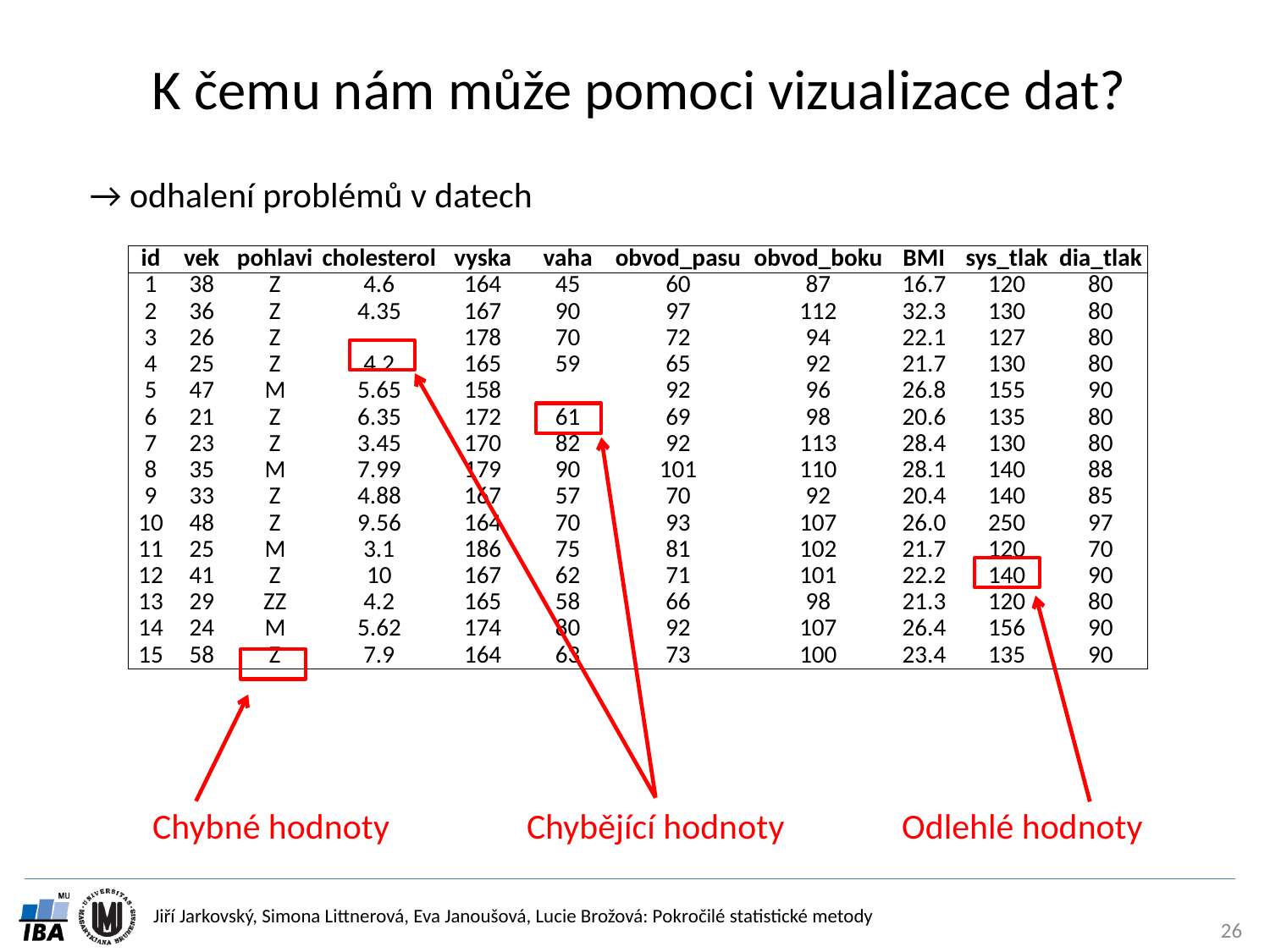

# K čemu nám může pomoci vizualizace dat?
→ odhalení problémů v datech
| id | vek | pohlavi | cholesterol | vyska | vaha | obvod\_pasu | obvod\_boku | BMI | sys\_tlak | dia\_tlak |
| --- | --- | --- | --- | --- | --- | --- | --- | --- | --- | --- |
| 1 | 38 | Z | 4.6 | 164 | 45 | 60 | 87 | 16.7 | 120 | 80 |
| 2 | 36 | Z | 4.35 | 167 | 90 | 97 | 112 | 32.3 | 130 | 80 |
| 3 | 26 | Z |  | 178 | 70 | 72 | 94 | 22.1 | 127 | 80 |
| 4 | 25 | Z | 4.2 | 165 | 59 | 65 | 92 | 21.7 | 130 | 80 |
| 5 | 47 | M | 5.65 | 158 |  | 92 | 96 | 26.8 | 155 | 90 |
| 6 | 21 | Z | 6.35 | 172 | 61 | 69 | 98 | 20.6 | 135 | 80 |
| 7 | 23 | Z | 3.45 | 170 | 82 | 92 | 113 | 28.4 | 130 | 80 |
| 8 | 35 | M | 7.99 | 179 | 90 | 101 | 110 | 28.1 | 140 | 88 |
| 9 | 33 | Z | 4.88 | 167 | 57 | 70 | 92 | 20.4 | 140 | 85 |
| 10 | 48 | Z | 9.56 | 164 | 70 | 93 | 107 | 26.0 | 250 | 97 |
| 11 | 25 | M | 3.1 | 186 | 75 | 81 | 102 | 21.7 | 120 | 70 |
| 12 | 41 | Z | 10 | 167 | 62 | 71 | 101 | 22.2 | 140 | 90 |
| 13 | 29 | ZZ | 4.2 | 165 | 58 | 66 | 98 | 21.3 | 120 | 80 |
| 14 | 24 | M | 5.62 | 174 | 80 | 92 | 107 | 26.4 | 156 | 90 |
| 15 | 58 | Z | 7.9 | 164 | 63 | 73 | 100 | 23.4 | 135 | 90 |

Chybné hodnoty
Chybějící hodnoty
Odlehlé hodnoty
26